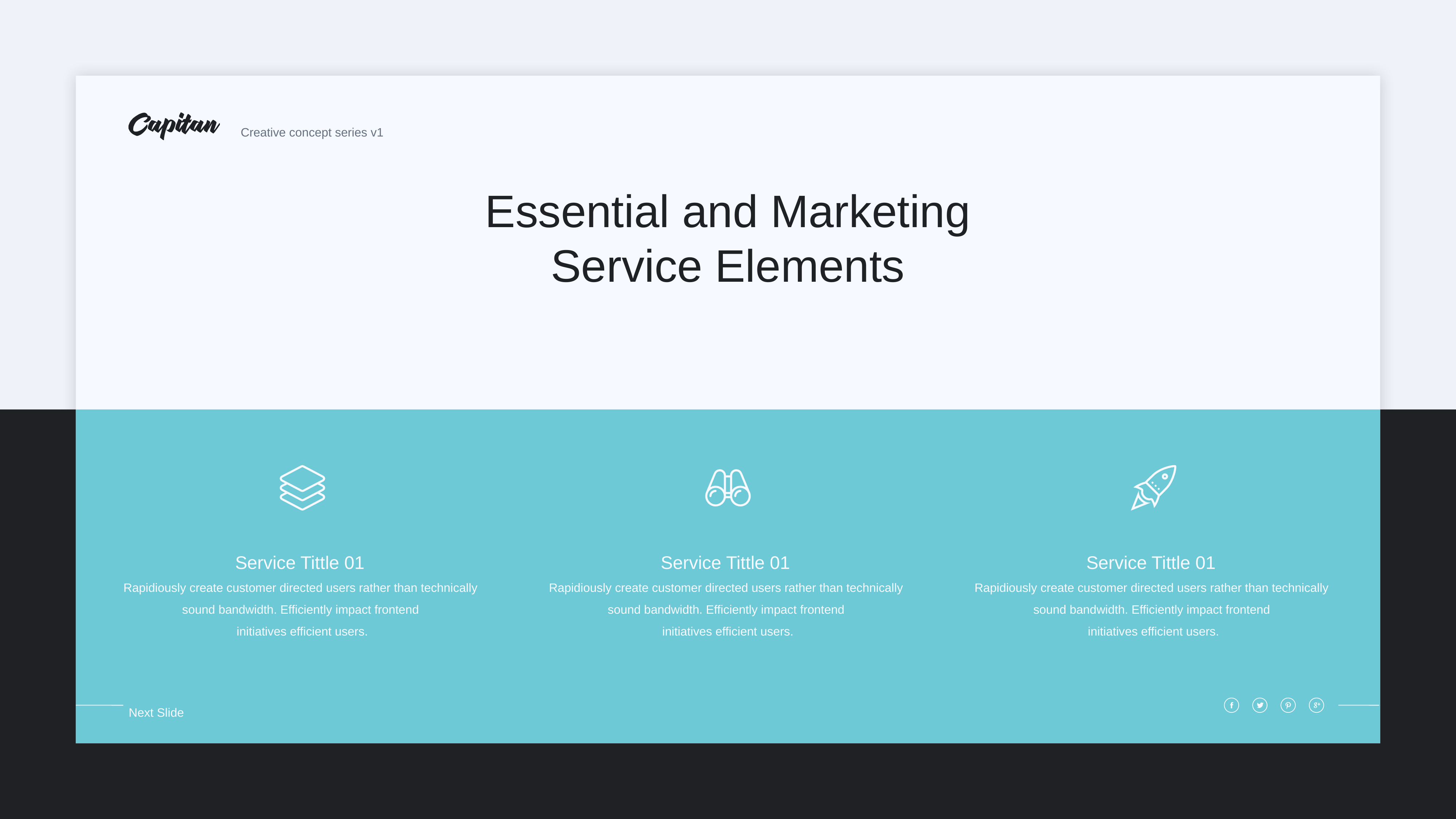

Essential and Marketing
Service Elements

Service Tittle 01
Rapidiously create customer directed users rather than technically
sound bandwidth. Efficiently impact frontend
initiatives efficient users.
Service Tittle 01
Rapidiously create customer directed users rather than technically
sound bandwidth. Efficiently impact frontend
initiatives efficient users.
Service Tittle 01
Rapidiously create customer directed users rather than technically
sound bandwidth. Efficiently impact frontend
initiatives efficient users.
Next Slide